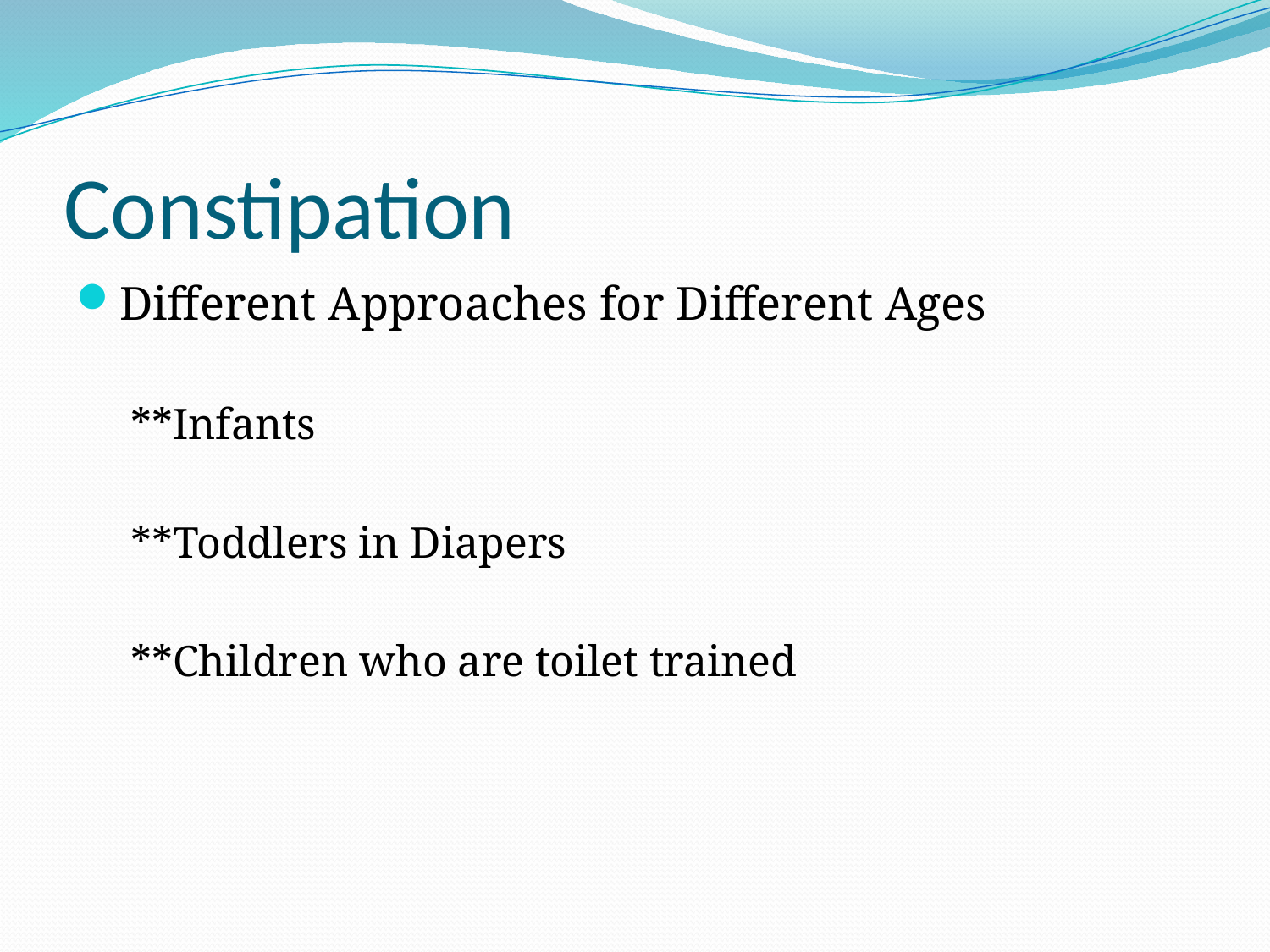

# Constipation
Different Approaches for Different Ages

**Infants

**Toddlers in Diapers

**Children who are toilet trained